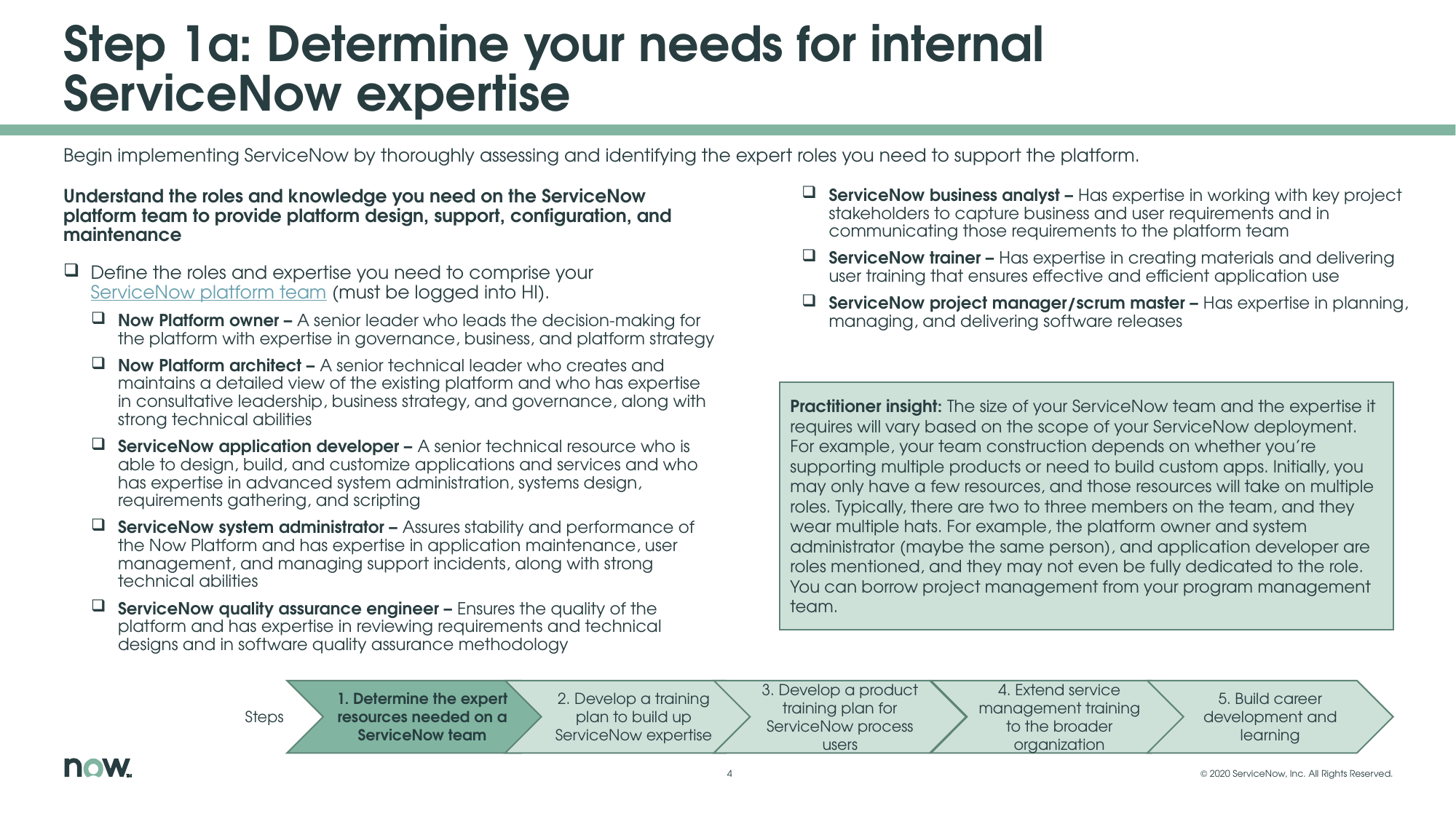

# Step 1a: Determine your needs for internal ServiceNow expertise

Begin implementing ServiceNow by thoroughly assessing and identifying the expert roles you need to support the platform.
Understand the roles and knowledge you need on the ServiceNow platform team to provide platform design, support, configuration, and maintenance
Define the roles and expertise you need to comprise your ServiceNow platform team (must be logged into HI).
Now Platform owner – A senior leader who leads the decision-making for the platform with expertise in governance, business, and platform strategy
Now Platform architect – A senior technical leader who creates and maintains a detailed view of the existing platform and who has expertise in consultative leadership, business strategy, and governance, along with strong technical abilities
ServiceNow application developer – A senior technical resource who is able to design, build, and customize applications and services and who has expertise in advanced system administration, systems design, requirements gathering, and scripting
ServiceNow system administrator – Assures stability and performance of the Now Platform and has expertise in application maintenance, user management, and managing support incidents, along with strong technical abilities
ServiceNow quality assurance engineer – Ensures the quality of the platform and has expertise in reviewing requirements and technical designs and in software quality assurance methodology

ServiceNow business analyst – Has expertise in working with key project stakeholders to capture business and user requirements and in  communicating those requirements to the platform team
ServiceNow trainer – Has expertise in creating materials and delivering user training that ensures effective and efficient application use
ServiceNow project manager/scrum master – Has expertise in planning, managing, and delivering software releases

Practitioner insight: The size of your ServiceNow team and the expertise it requires will vary based on the scope of your ServiceNow deployment. For example, your team construction depends on whether you’re supporting multiple products or need to build custom apps. Initially, you may only have a few resources, and those resources will take on multiple roles. Typically, there are two to three members on the team, and they wear multiple hats. For example, the platform owner and system administrator (maybe the same person), and application developer are roles mentioned, and they may not even be fully dedicated to the role. You can borrow project management from your program management team.
Steps
1. Determine the expert resources needed on a ServiceNow team
2. Develop a training plan to build up ServiceNow expertise
3. Develop a product training plan for ServiceNow process users
4. Extend service management training to the broader organization
5. Build career development and learning